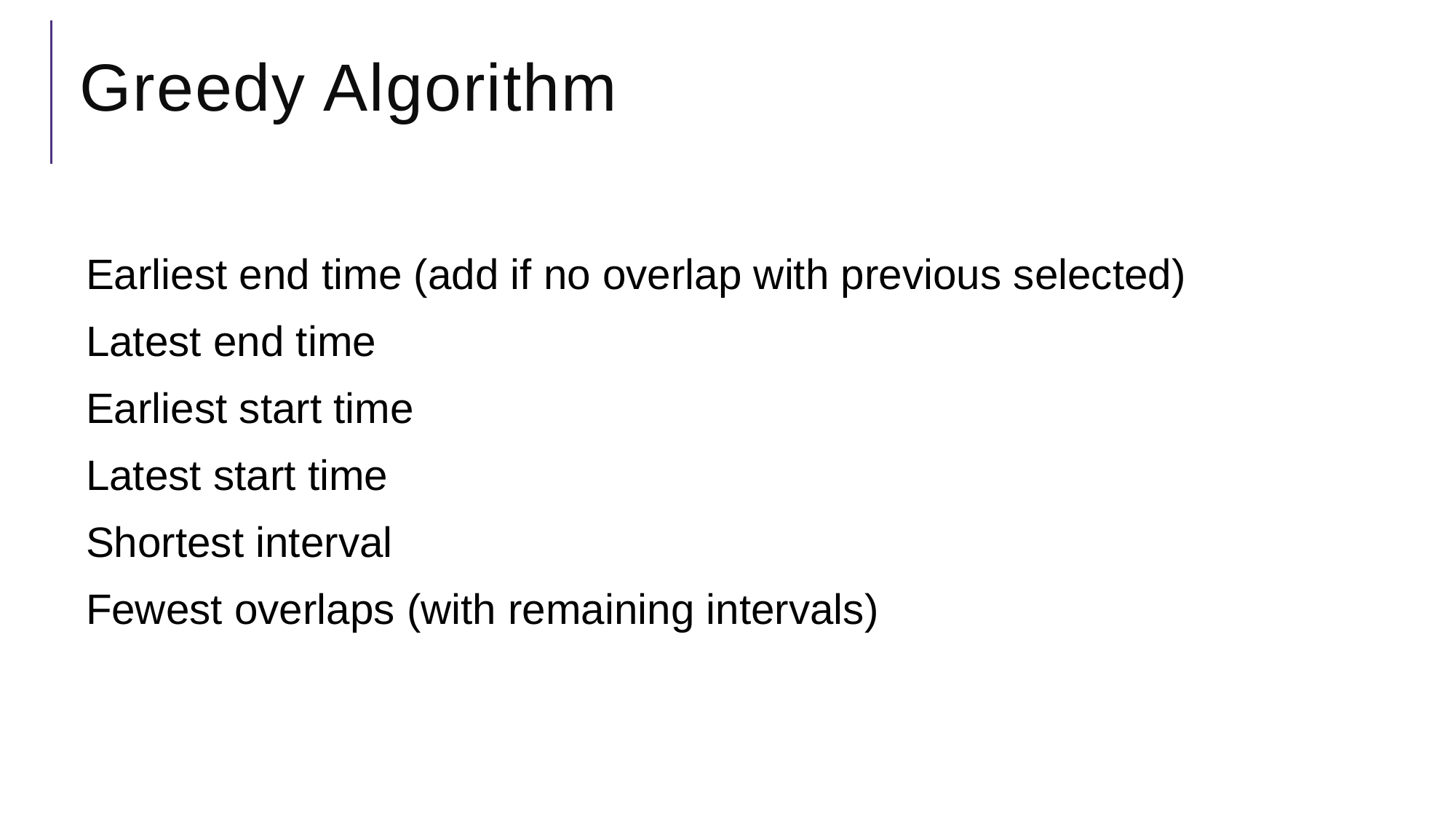

# Greedy Algorithm

Earliest end time (add if no overlap with previous selected)
Latest end time
Earliest start time
Latest start time
Shortest interval
Fewest overlaps (with remaining intervals)